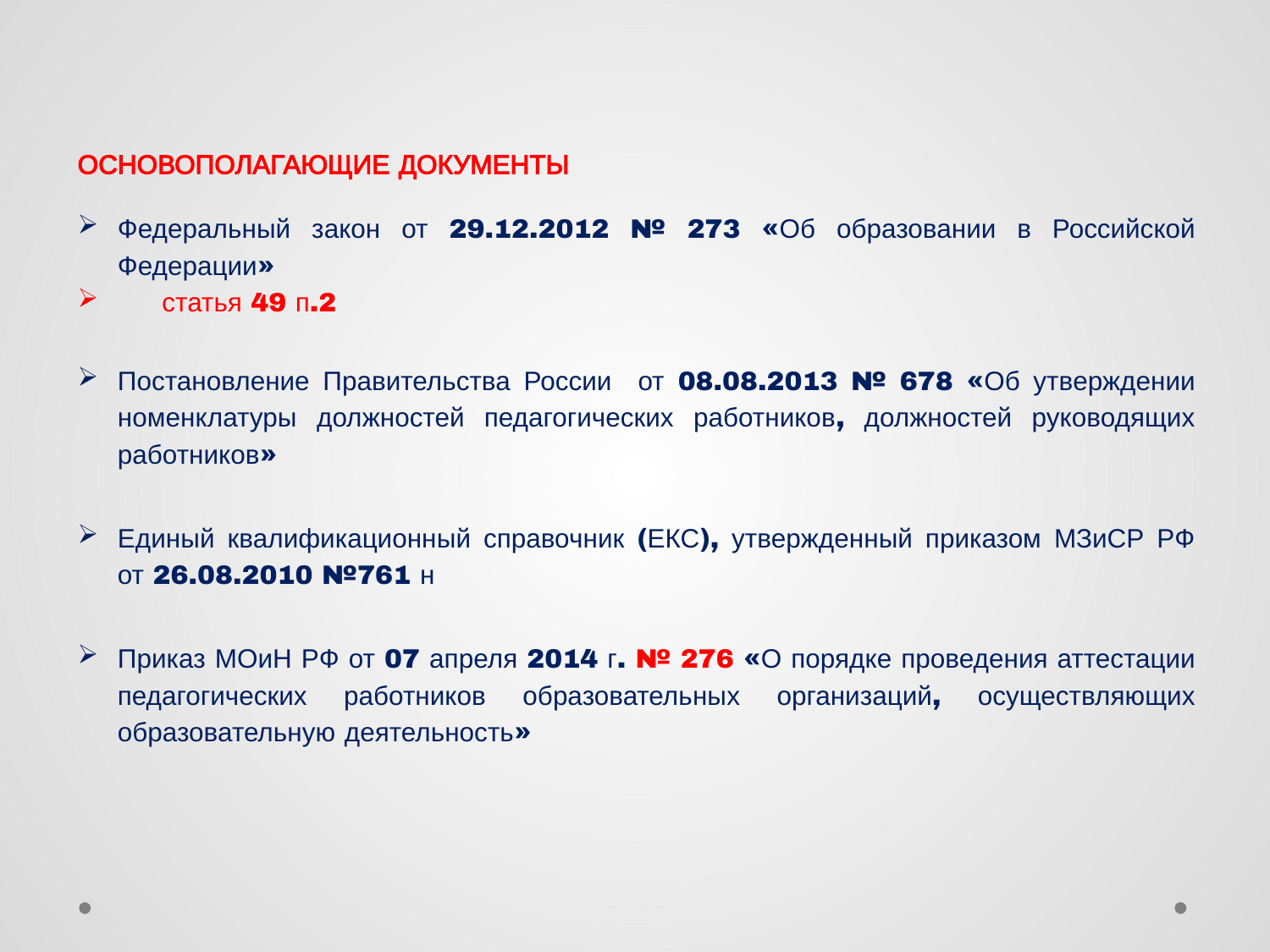

ОСНОВОПОЛАГАЮЩИЕ ДОКУМЕНТЫ

Федеральный закон от 29.12.2012 № 273 «Об образовании в Российской Федерации»
     статья 49 п.2

Постановление Правительства России  от 08.08.2013 № 678 «Об утверждении номенклатуры должностей педагогических работников, должностей руководящих работников»

Единый квалификационный справочник (ЕКС), утвержденный приказом МЗиСР РФ от 26.08.2010 №761 н

Приказ МОиН РФ от 07 апреля 2014 г. № 276 «О порядке проведения аттестации педагогических работников образовательных организаций, осуществляющих образовательную деятельность»